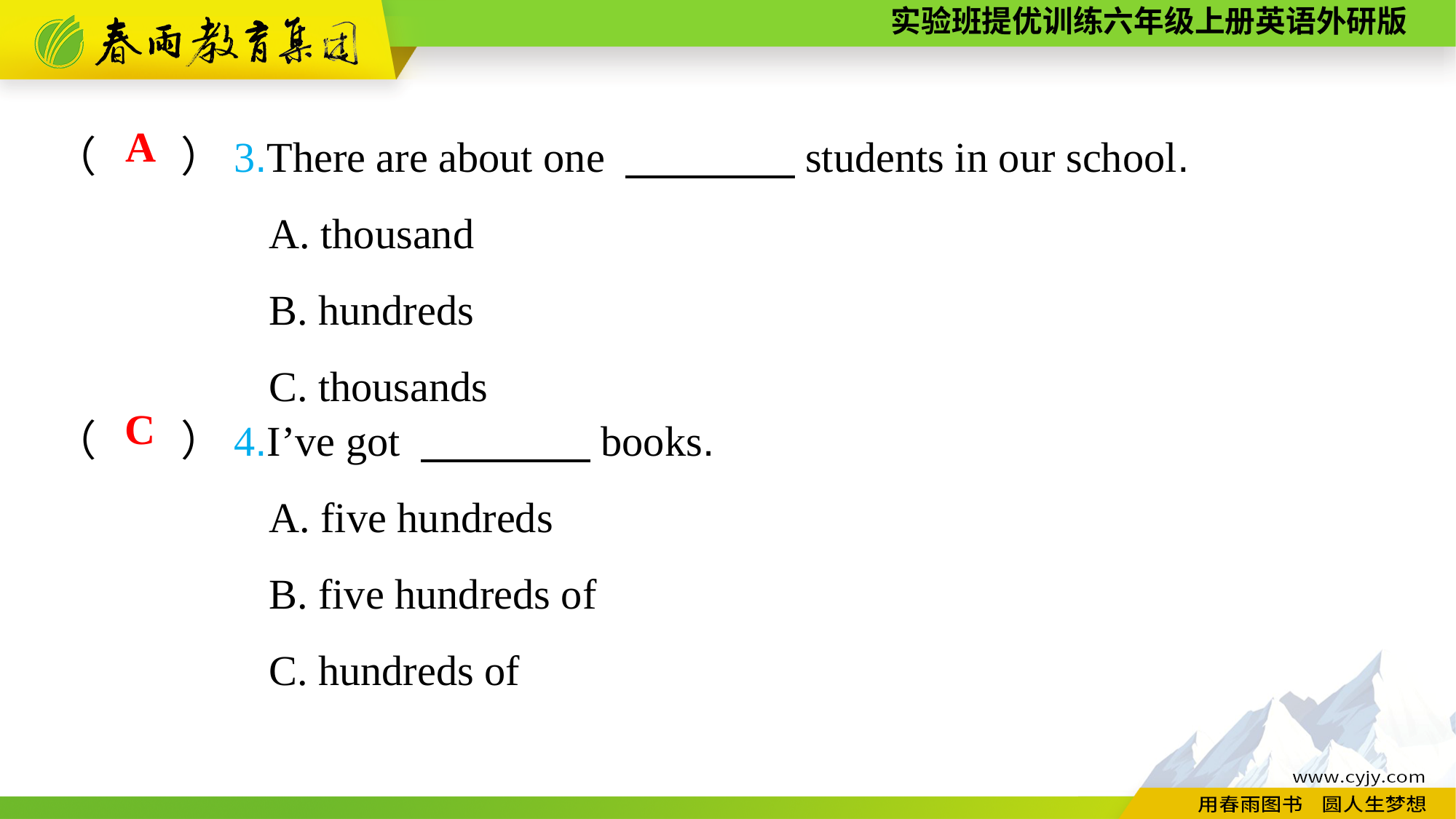

（　　）3.There are about one 　　　　students in our school.
A. thousand
B. hundreds
C. thousands
A
（　　）4.I’ve got 　　　　books.
A. five hundreds
B. five hundreds of
C. hundreds of
C